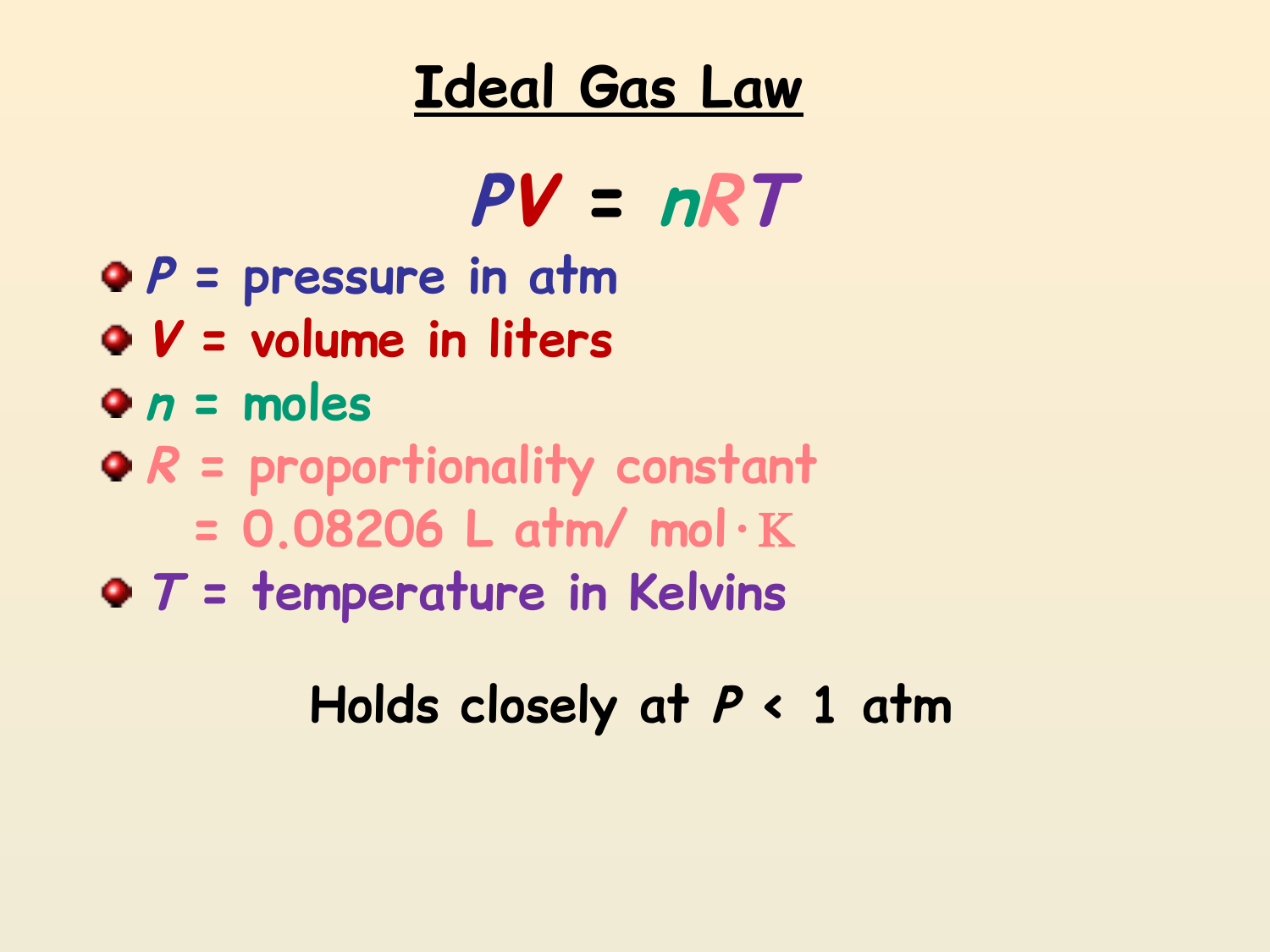

# Ideal Gas Law
PV = nRT
P = pressure in atm
V = volume in liters
n = moles
R = proportionality constant
= 0.08206 L atm/ mol·Κ
T = temperature in Kelvins

Holds closely at P < 1 atm